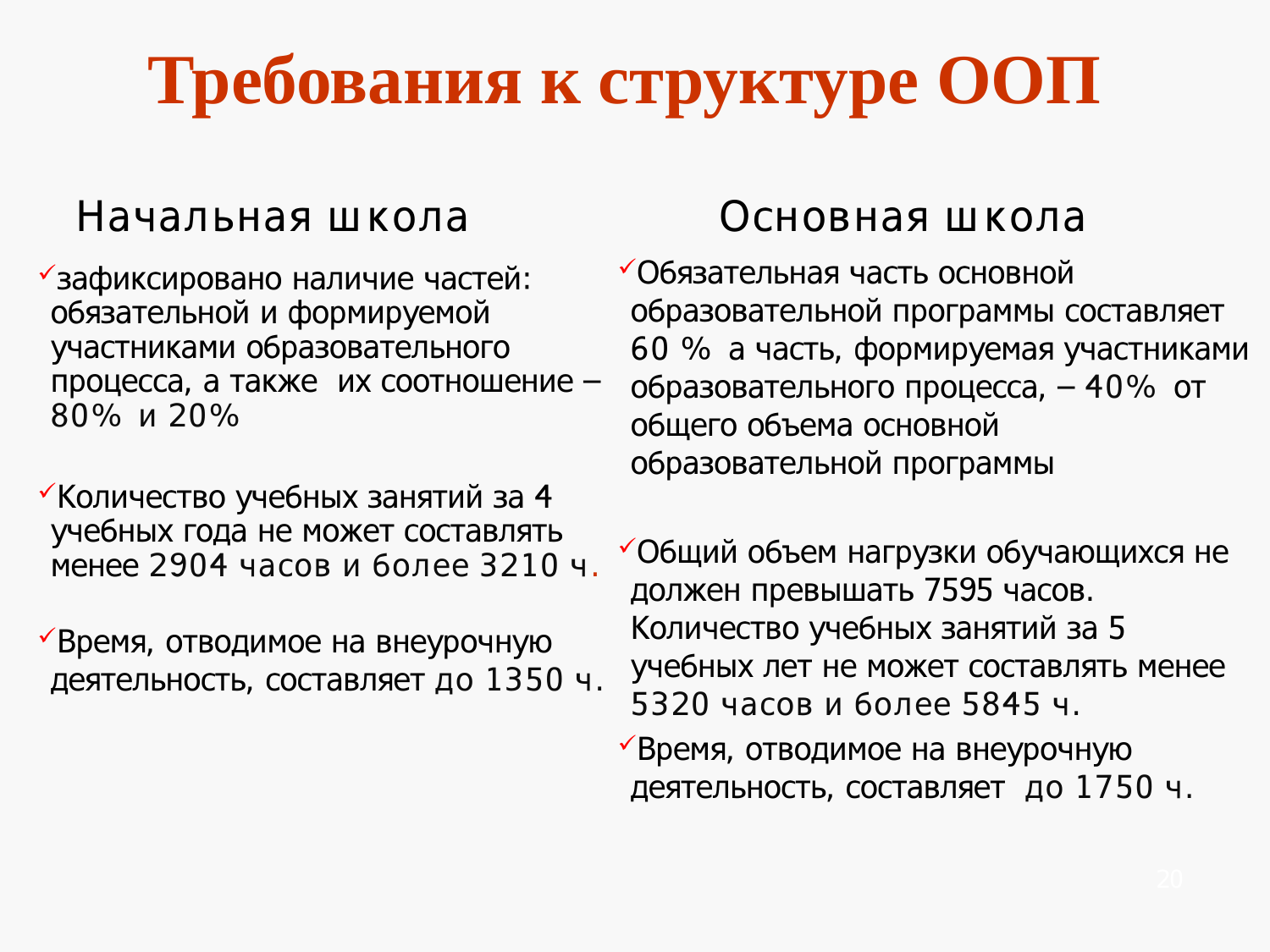

# Требования к структуре ООП
Начальная школа
     Основная школа
Обязательная часть основной образовательной программы составляет 60 % а часть, формируемая участниками образовательного процесса, – 40% от общего объема основной образовательной программы

Общий объем нагрузки обучающихся не должен превышать 7595 часов. Количество учебных занятий за 5 учебных лет не может составлять менее 5320 часов и более 5845 ч.
Время, отводимое на внеурочную деятельность, составляет  до 1750 ч.

зафиксировано наличие частей: обязательной и формируемой участниками образовательного процесса, а также  их соотношение – 80% и 20%

Количество учебных занятий за 4 учебных года не может составлять
менее 2904 часов и более 3210 ч.

Время, отводимое на внеурочную деятельность, составляет до 1350 ч.

20